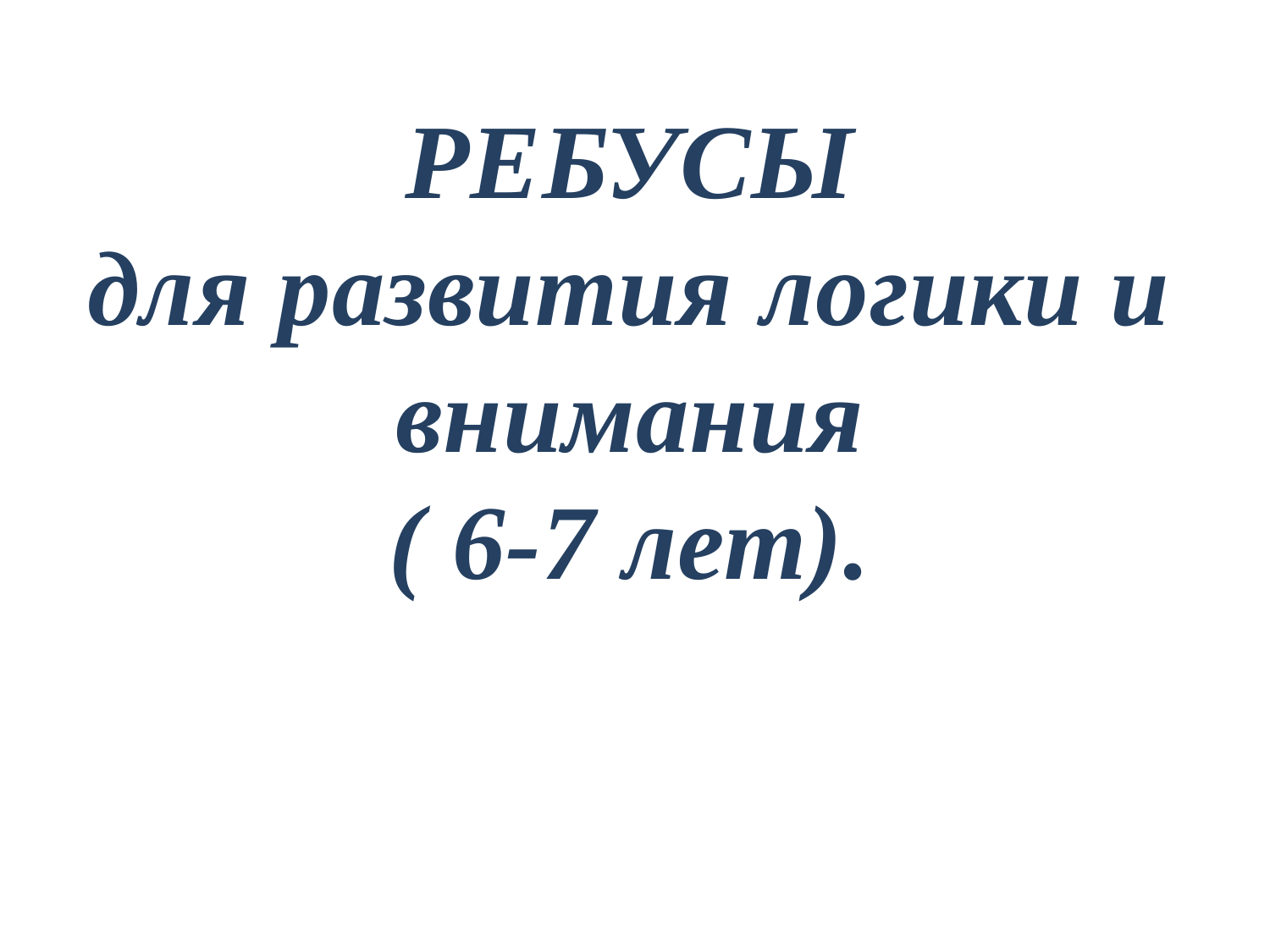

РЕБУСЫ
для развития логики и внимания
( 6-7 лет).